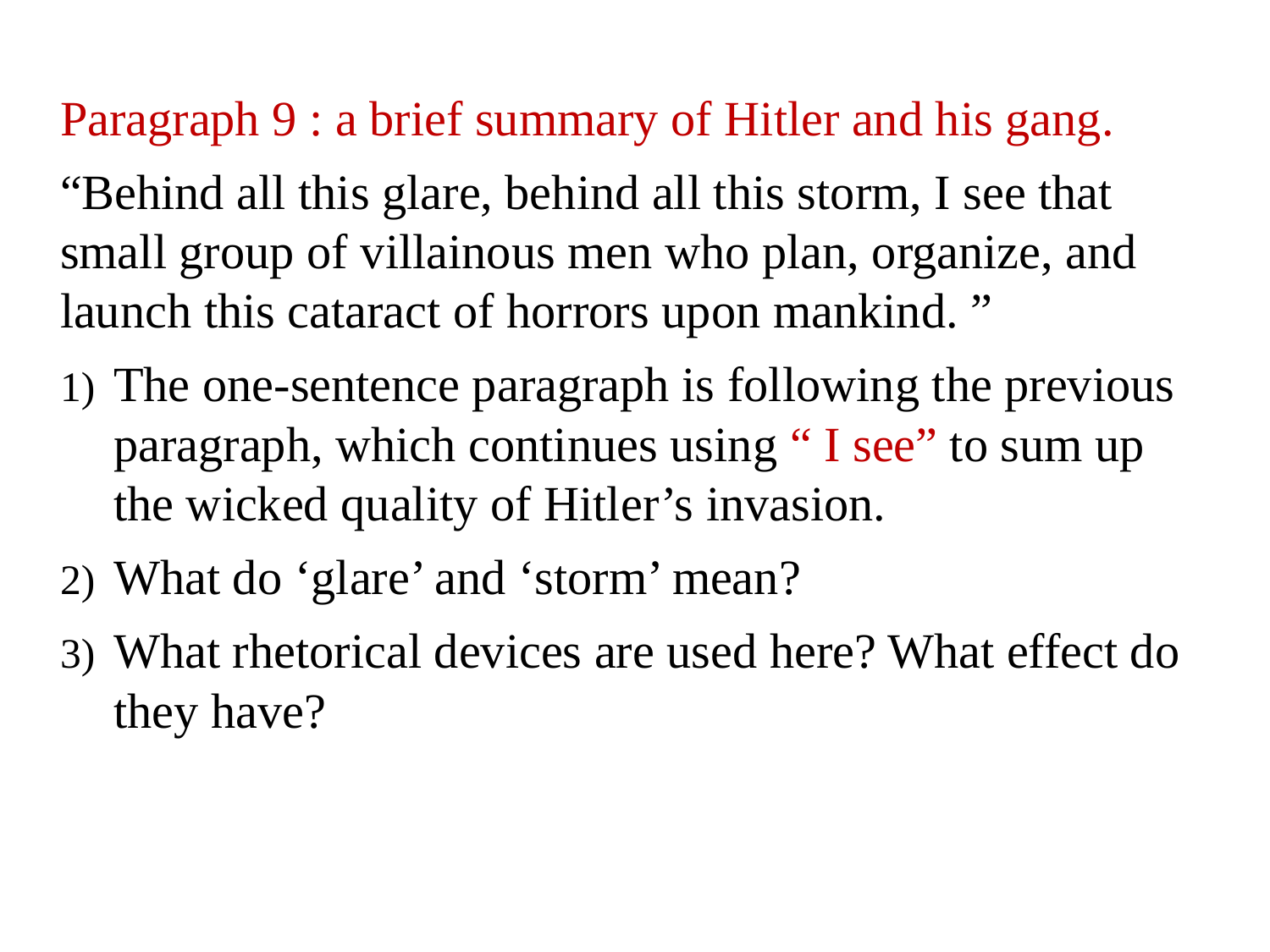

Paragraph 9 : a brief summary of Hitler and his gang.
“Behind all this glare, behind all this storm, I see that small group of villainous men who plan, organize, and launch this cataract of horrors upon mankind. ”
The one-sentence paragraph is following the previous paragraph, which continues using “ I see” to sum up the wicked quality of Hitler’s invasion.
What do ‘glare’ and ‘storm’ mean?
What rhetorical devices are used here? What effect do they have?